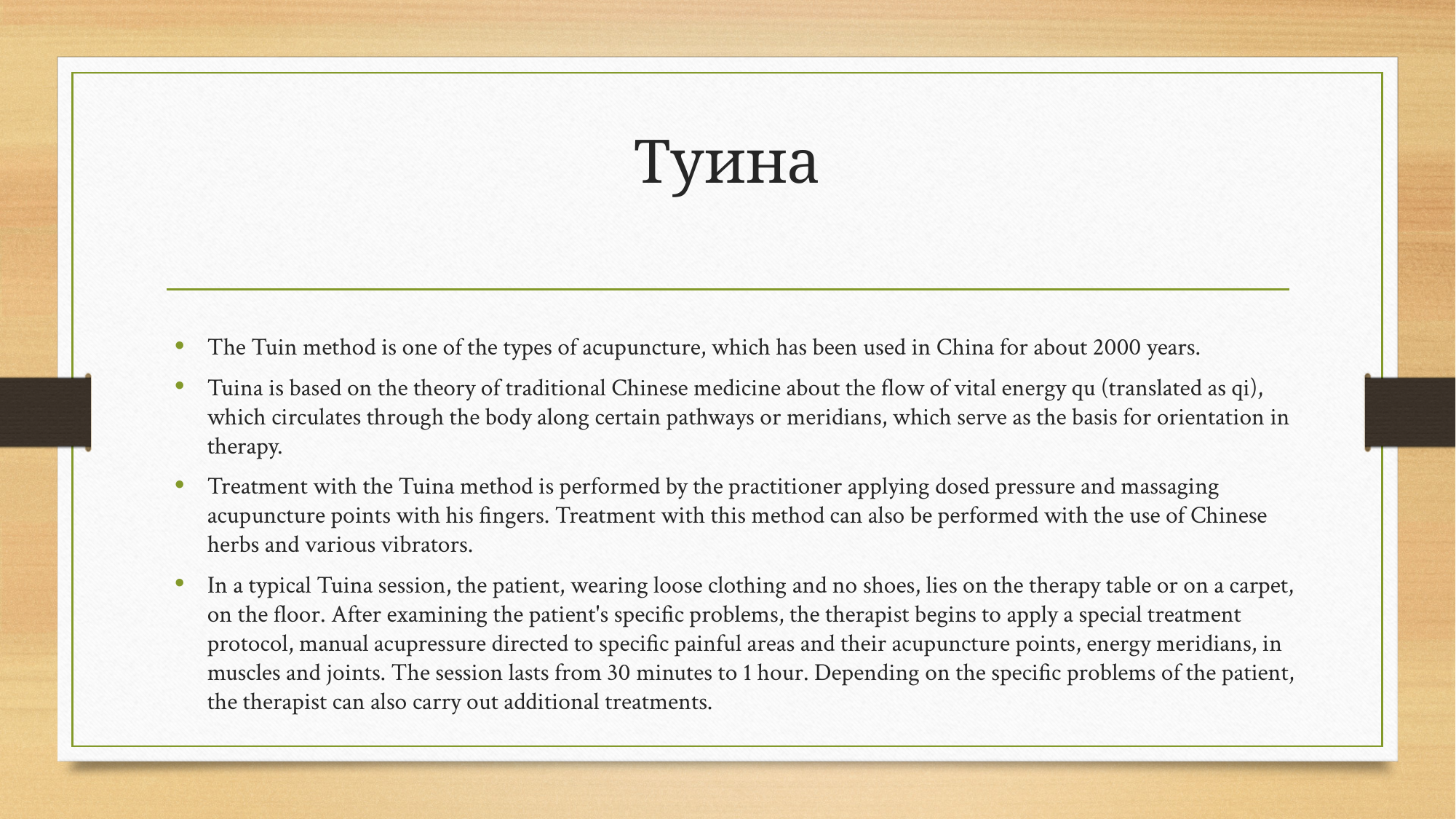

# Туина

The Tuin method is one of the types of acupuncture, which has been used in China for about 2000 years.
Tuina is based on the theory of traditional Chinese medicine about the flow of vital energy qu (translated as qi), which circulates through the body along certain pathways or meridians, which serve as the basis for orientation in therapy.
Treatment with the Tuina method is performed by the practitioner applying dosed pressure and massaging acupuncture points with his fingers. Treatment with this method can also be performed with the use of Chinese herbs and various vibrators.
In a typical Tuina session, the patient, wearing loose clothing and no shoes, lies on the therapy table or on a carpet, on the floor. After examining the patient's specific problems, the therapist begins to apply a special treatment protocol, manual acupressure directed to specific painful areas and their acupuncture points, energy meridians, in muscles and joints. The session lasts from 30 minutes to 1 hour. Depending on the specific problems of the patient, the therapist can also carry out additional treatments.